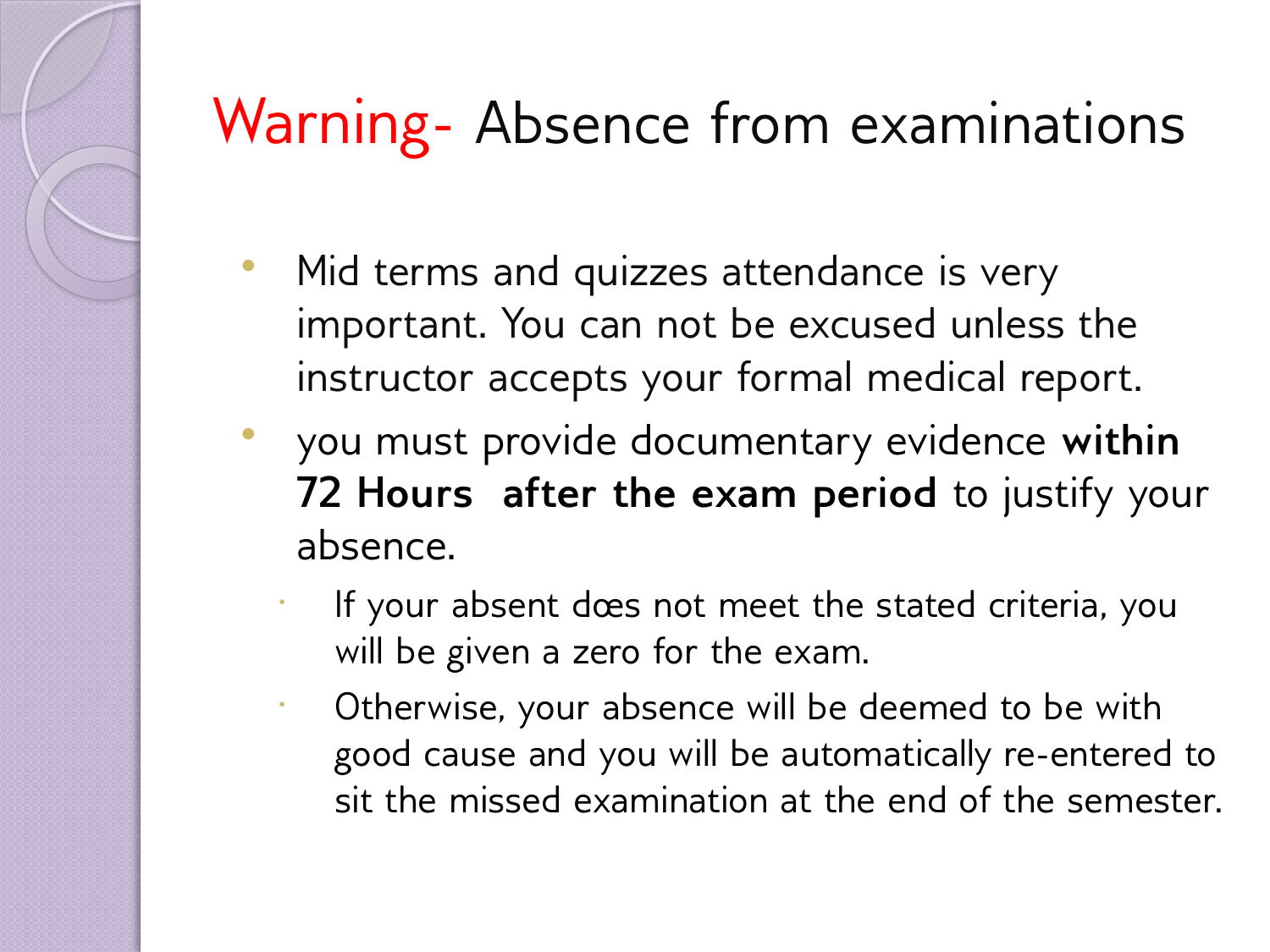

# Warning- Absence from examinations
Mid terms and quizzes attendance is very important. You can not be excused unless the instructor accepts your formal medical report.
you must provide documentary evidence within 72 Hours  after the exam period to justify your absence.
If your absent does not meet the stated criteria, you will be given a zero for the exam.
Otherwise, your absence will be deemed to be with good cause and you will be automatically re-entered to sit the missed examination at the end of the semester.